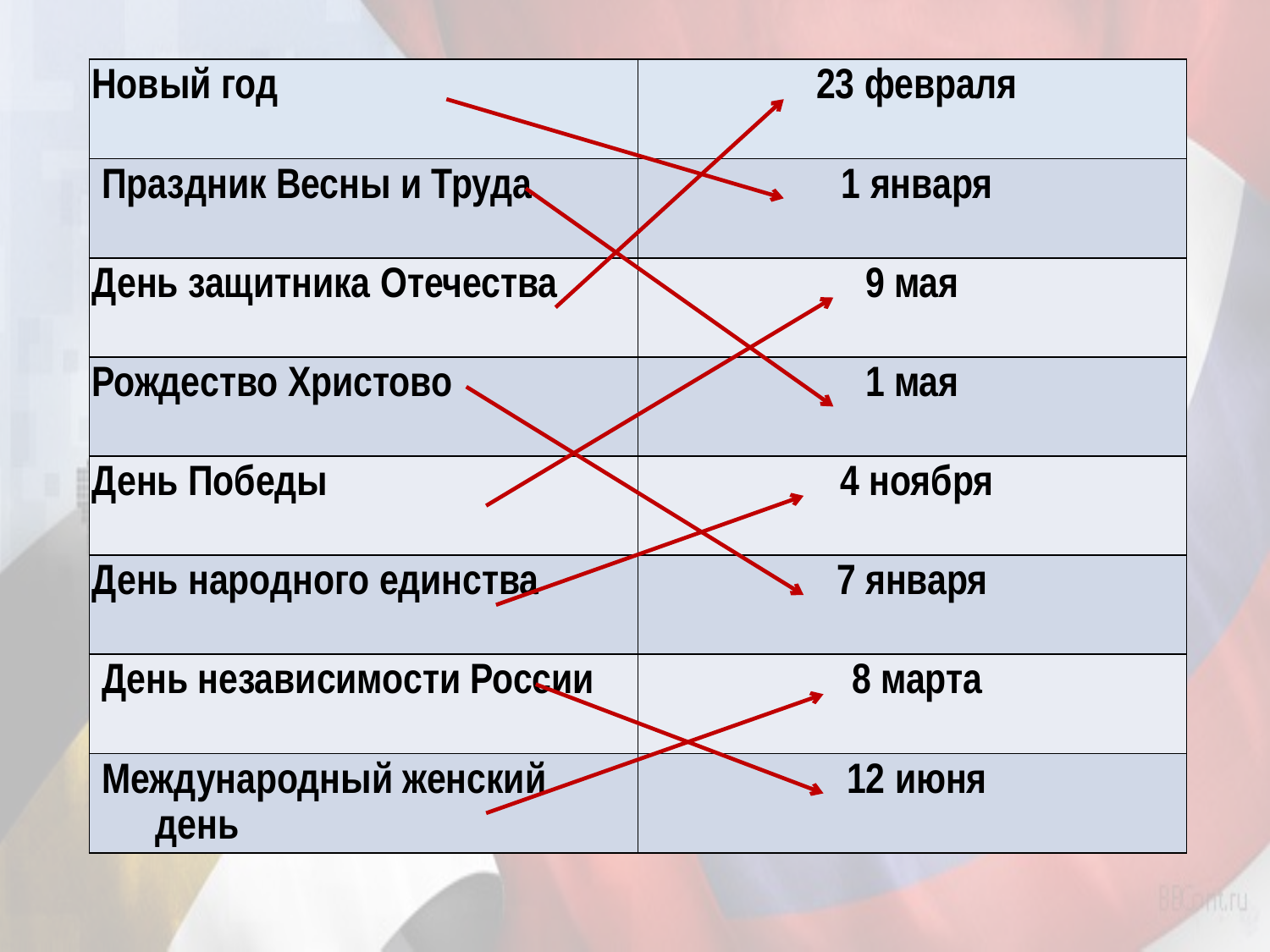

| Новый год | 23 февраля |
| --- | --- |
| Праздник Весны и Труда | 1 января |
| День защитника Отечества | 9 мая |
| Рождество Христово | 1 мая |
| День Победы | 4 ноября |
| День народного единства | 7 января |
| День независимости России | 8 марта |
| Международный женский день | 12 июня |